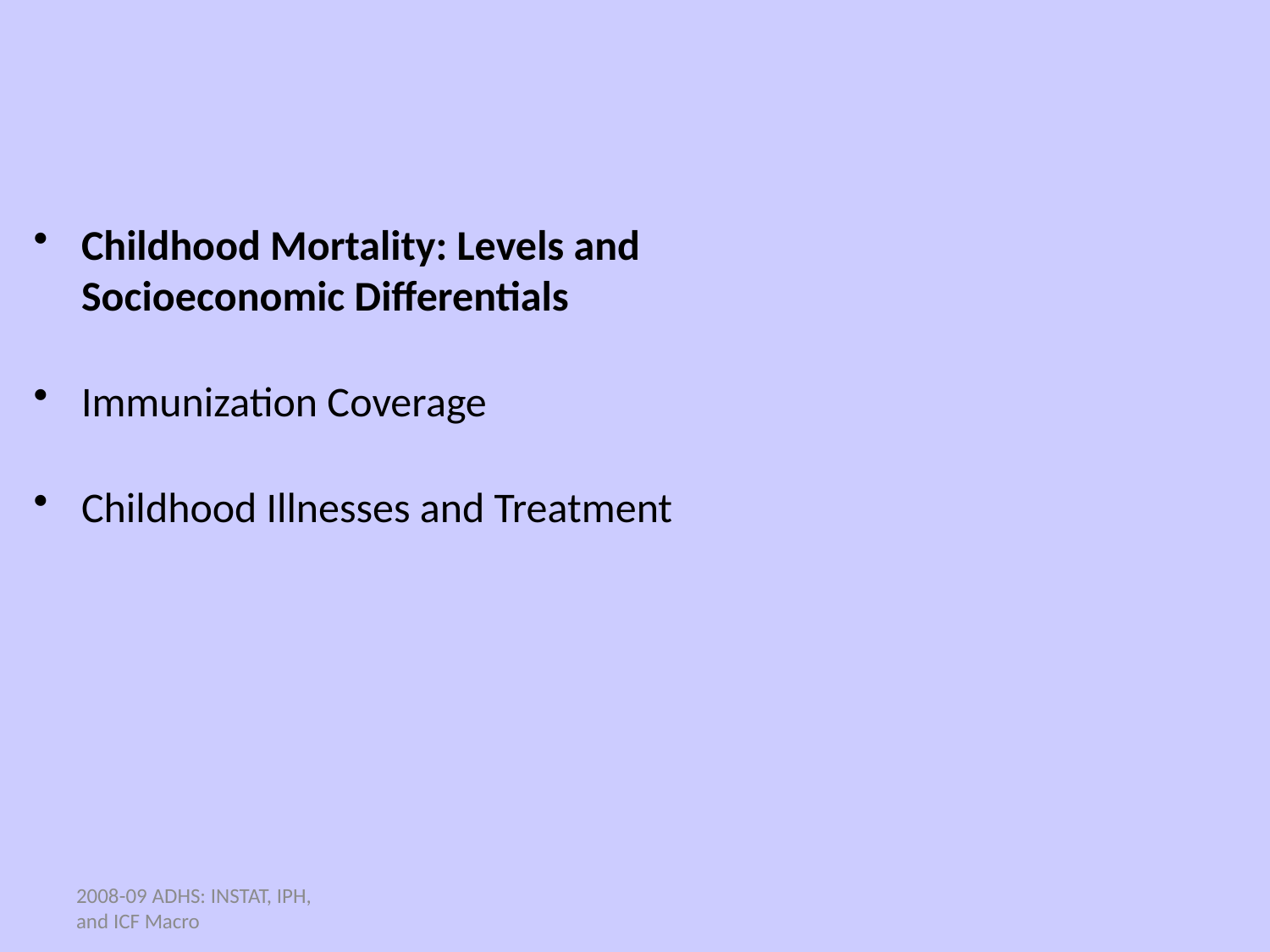

Childhood Mortality: Levels and Socioeconomic Differentials
Immunization Coverage
Childhood Illnesses and Treatment
2008-09 ADHS: INSTAT, IPH, and ICF Macro